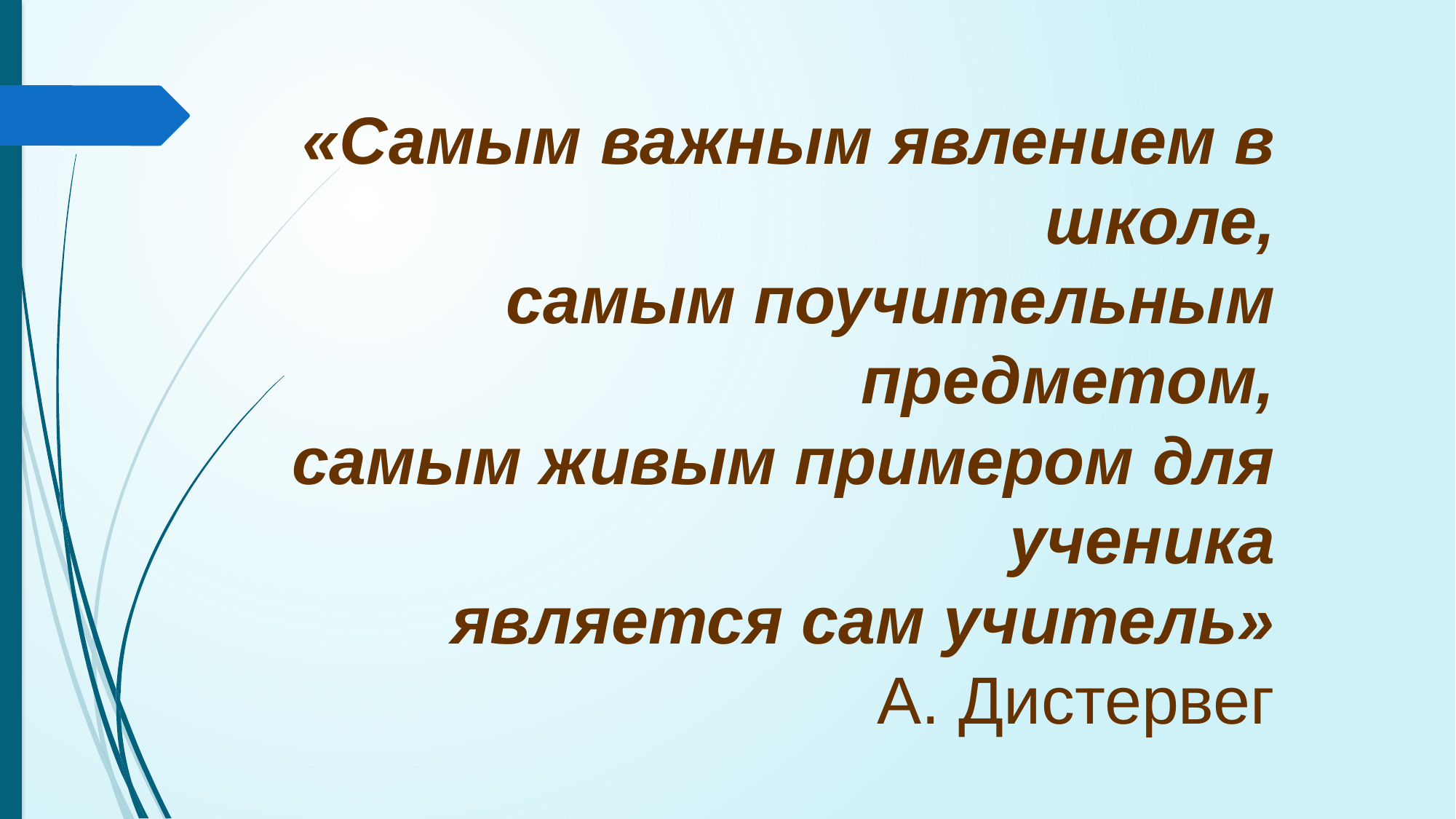

«Самым важным явлением в школе,
самым поучительным предметом,
самым живым примером для ученика
является сам учитель»
А. Дистервег